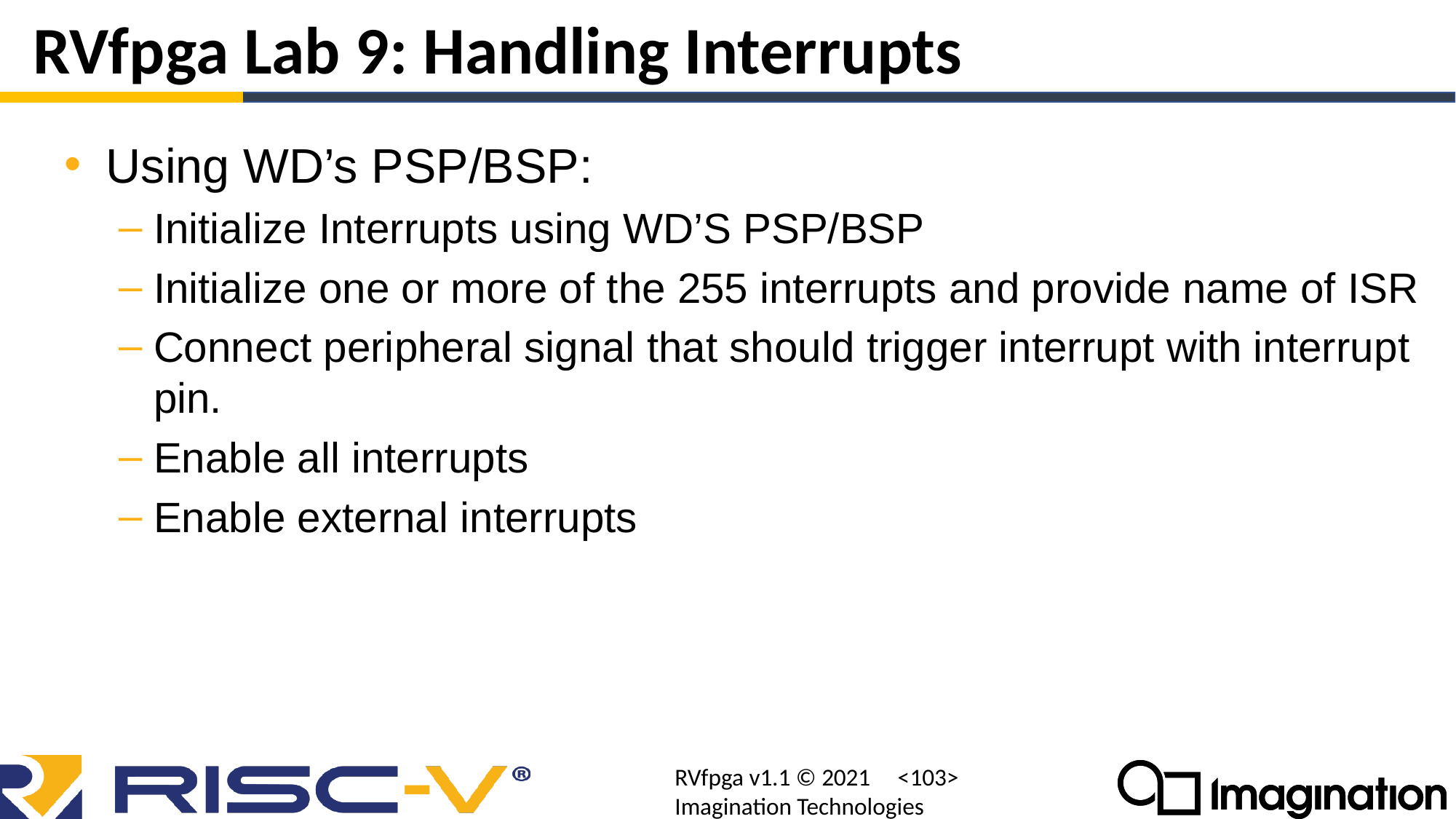

# RVfpga Lab 9: Handling Interrupts
Using WD’s PSP/BSP:
Initialize Interrupts using WD’S PSP/BSP
Initialize one or more of the 255 interrupts and provide name of ISR
Connect peripheral signal that should trigger interrupt with interrupt pin.
Enable all interrupts
Enable external interrupts